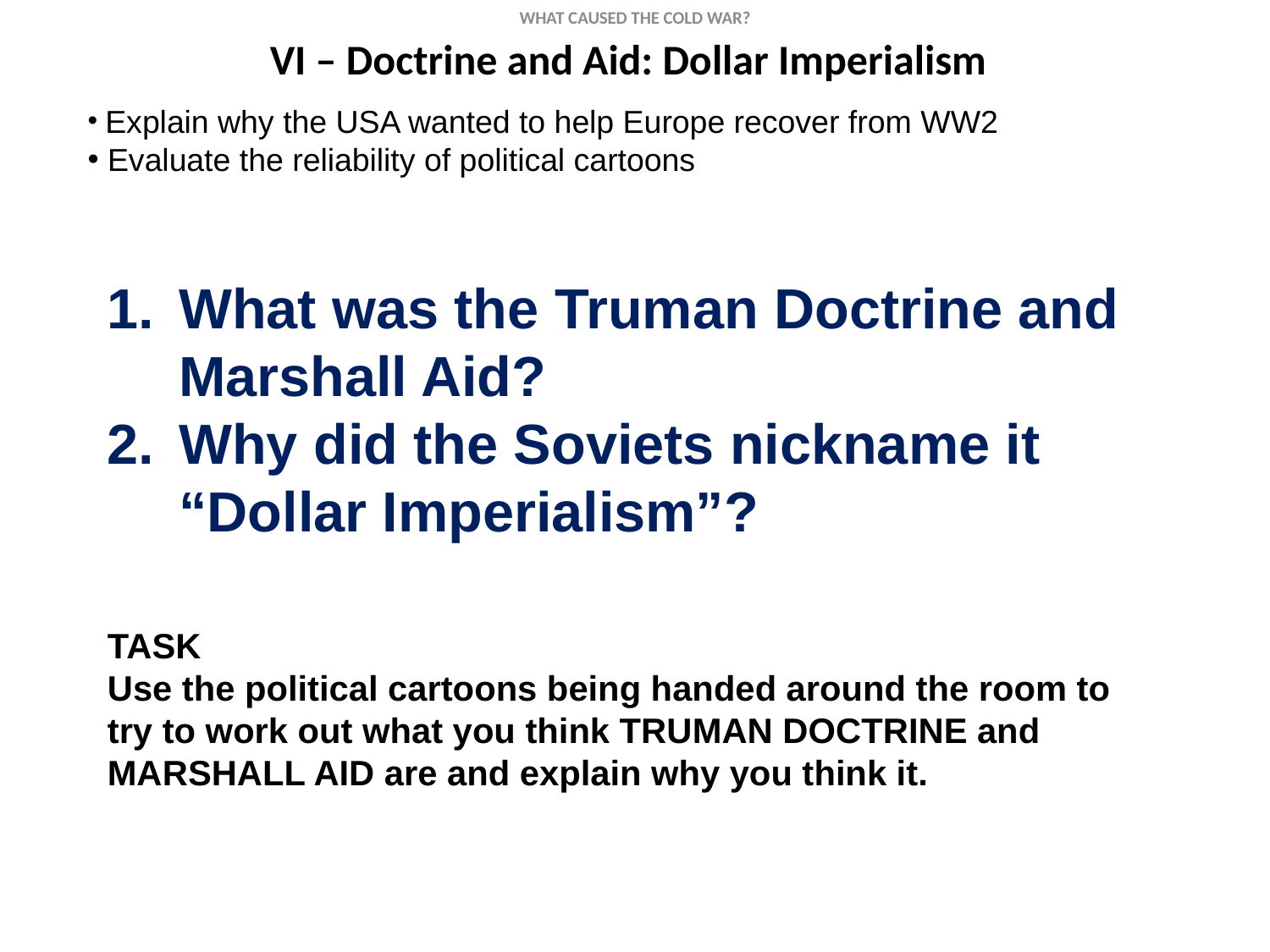

WHAT CAUSED THE COLD WAR?
VI – Doctrine and Aid: Dollar Imperialism
 Explain why the USA wanted to help Europe recover from WW2
 Evaluate the reliability of political cartoons
What was the Truman Doctrine and Marshall Aid?
Why did the Soviets nickname it “Dollar Imperialism”?

TASK
Use the political cartoons being handed around the room to try to work out what you think TRUMAN DOCTRINE and MARSHALL AID are and explain why you think it.